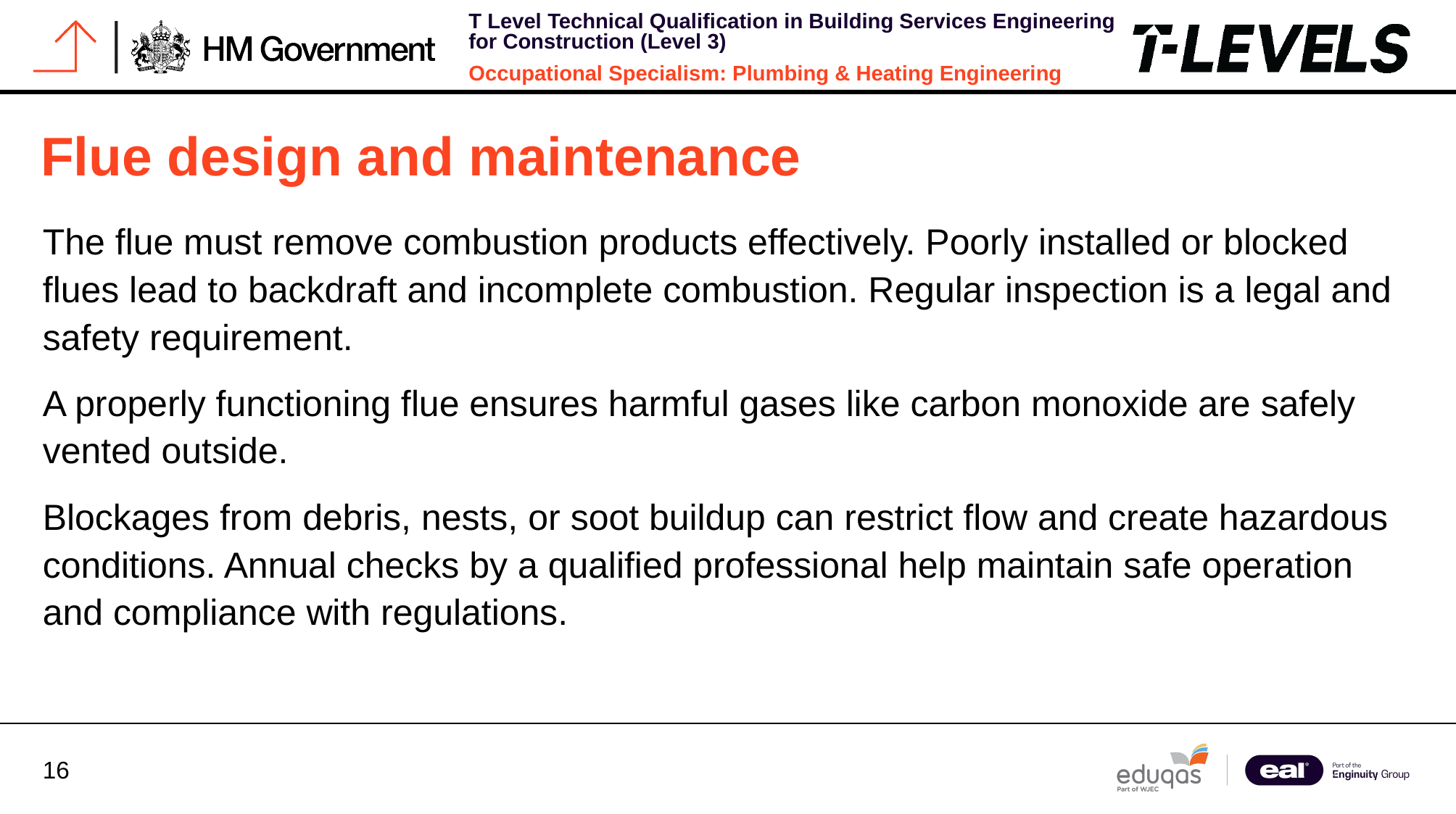

# Flue design and maintenance
The flue must remove combustion products effectively. Poorly installed or blocked flues lead to backdraft and incomplete combustion. Regular inspection is a legal and safety requirement.
A properly functioning flue ensures harmful gases like carbon monoxide are safely vented outside.
Blockages from debris, nests, or soot buildup can restrict flow and create hazardous conditions. Annual checks by a qualified professional help maintain safe operation and compliance with regulations.